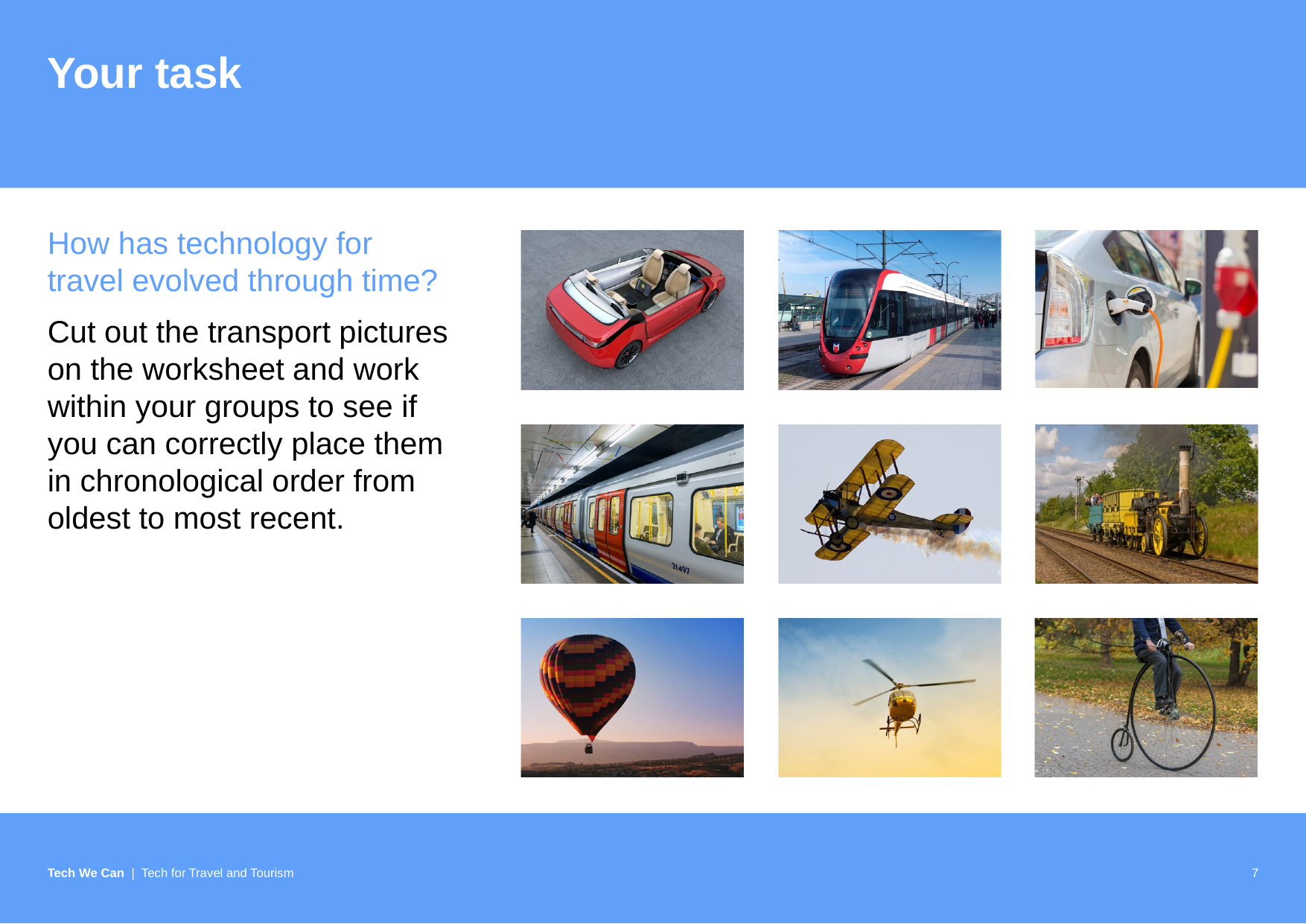

# Your task

How has technology for travel evolved through time?
Cut out the transport pictures on the worksheet and work within your groups to see if you can correctly place them in chronological order from oldest to most recent.

7